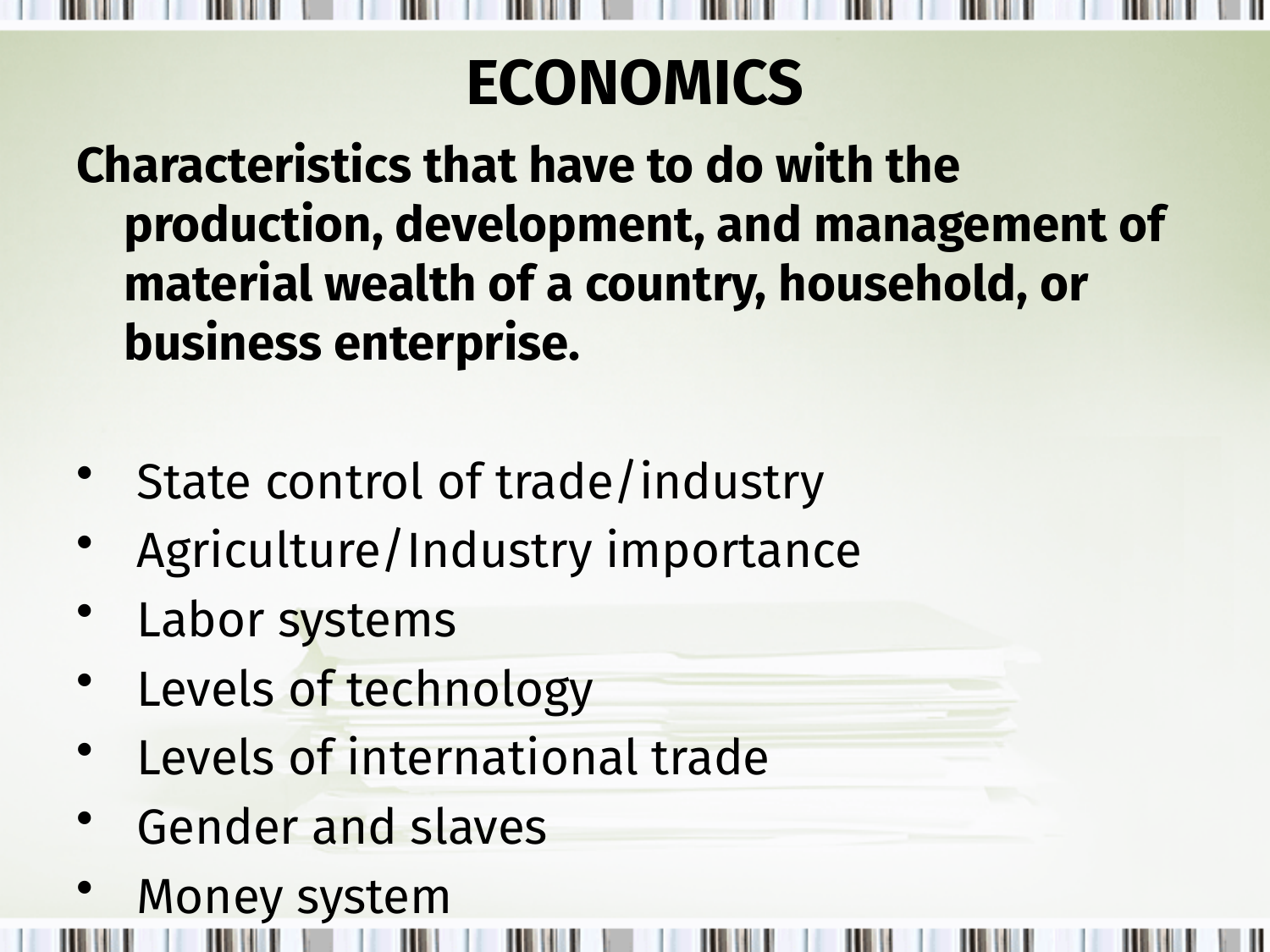

# ECONOMICS
Characteristics that have to do with the production, development, and management of material wealth of a country, household, or business enterprise.

 State control of trade/industry
 Agriculture/Industry importance
 Labor systems
 Levels of technology
 Levels of international trade
 Gender and slaves
 Money system